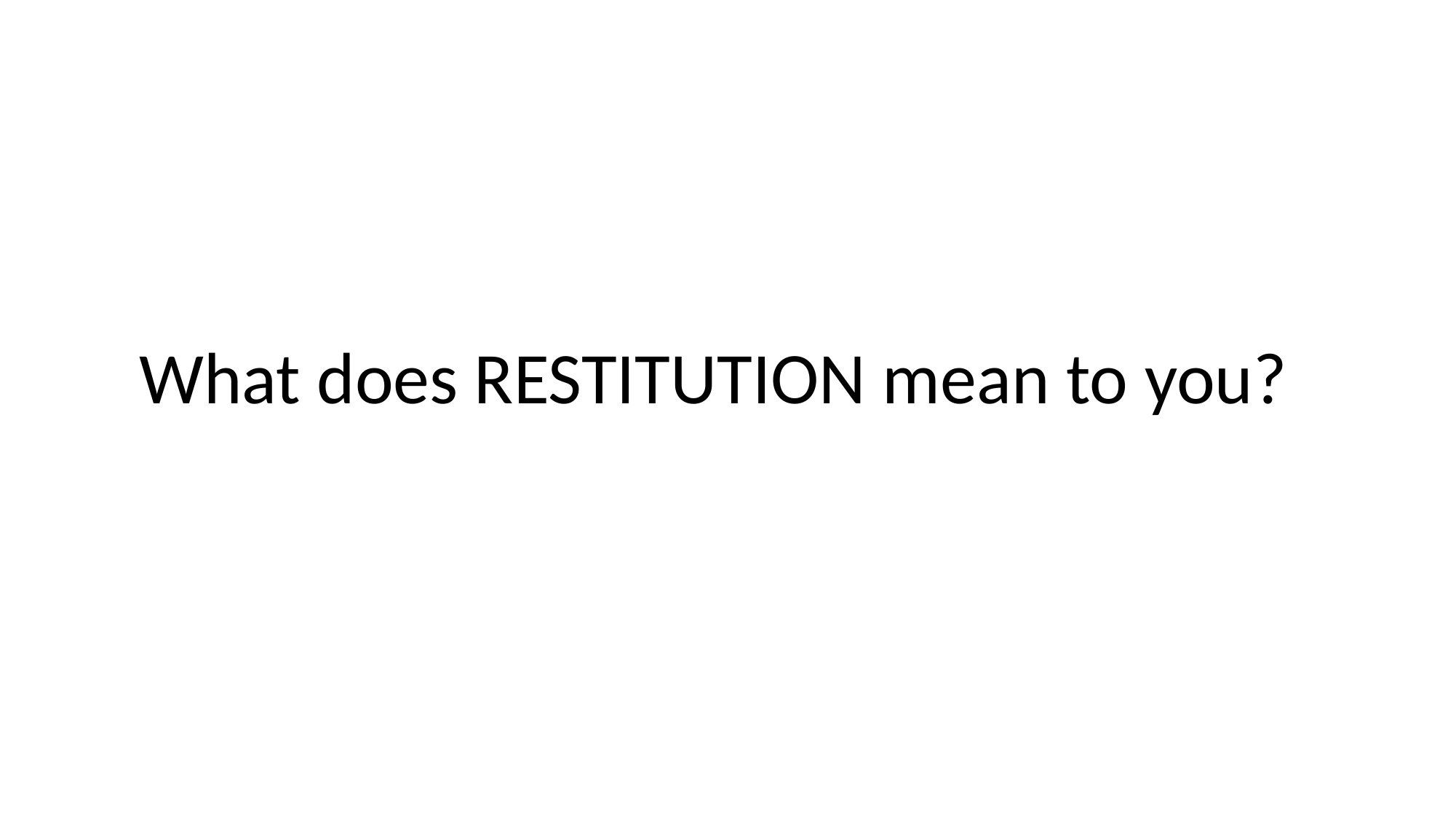

# What does RESTITUTION mean to you?